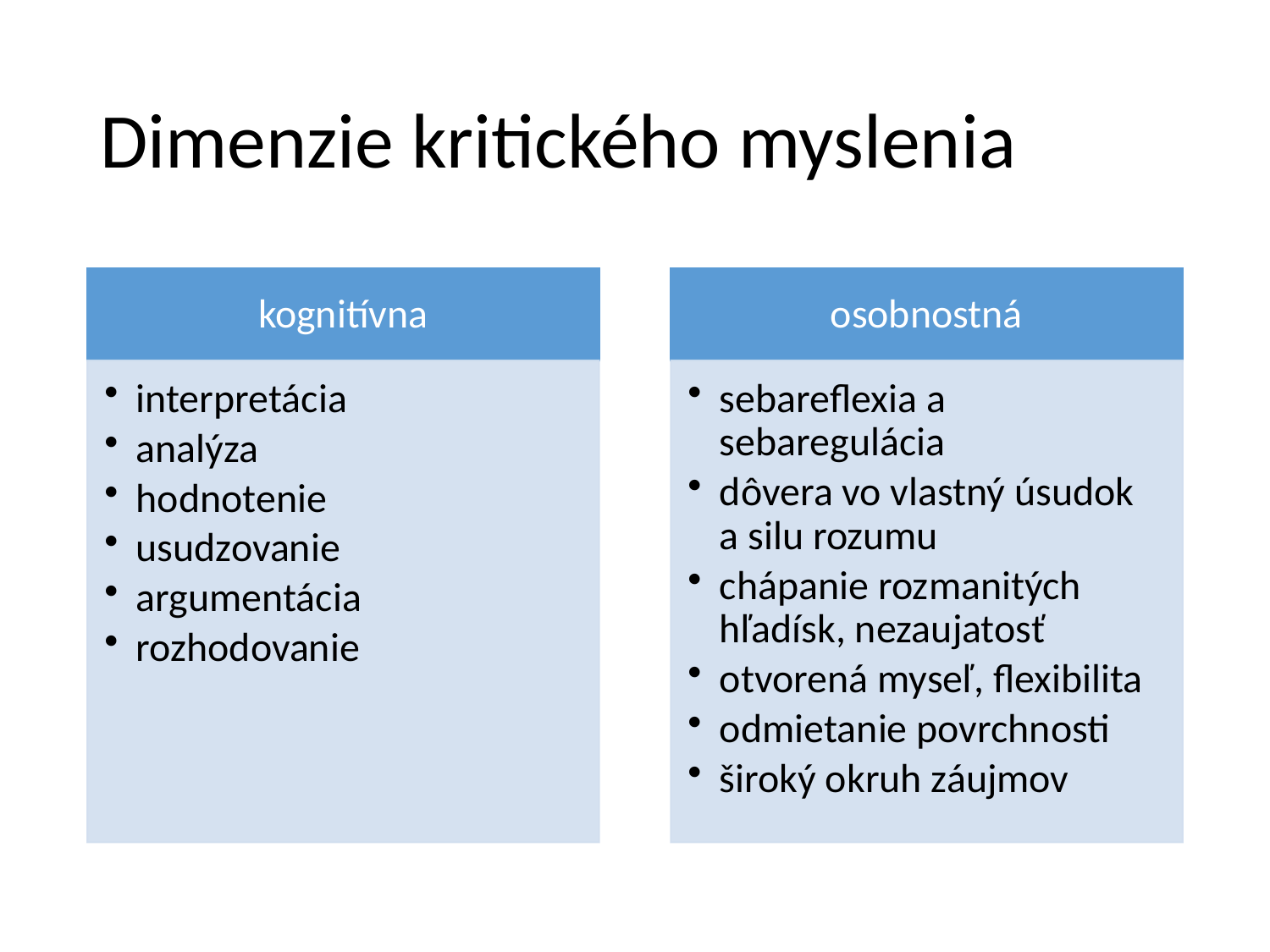

# Dimenzie kritického myslenia
kognitívna
interpretácia
analýza
hodnotenie
usudzovanie
argumentácia
rozhodovanie
osobnostná
sebareflexia a sebaregulácia
dôvera vo vlastný úsudok a silu rozumu
chápanie rozmanitých hľadísk, nezaujatosť
otvorená myseľ, flexibilita
odmietanie povrchnosti
široký okruh záujmov